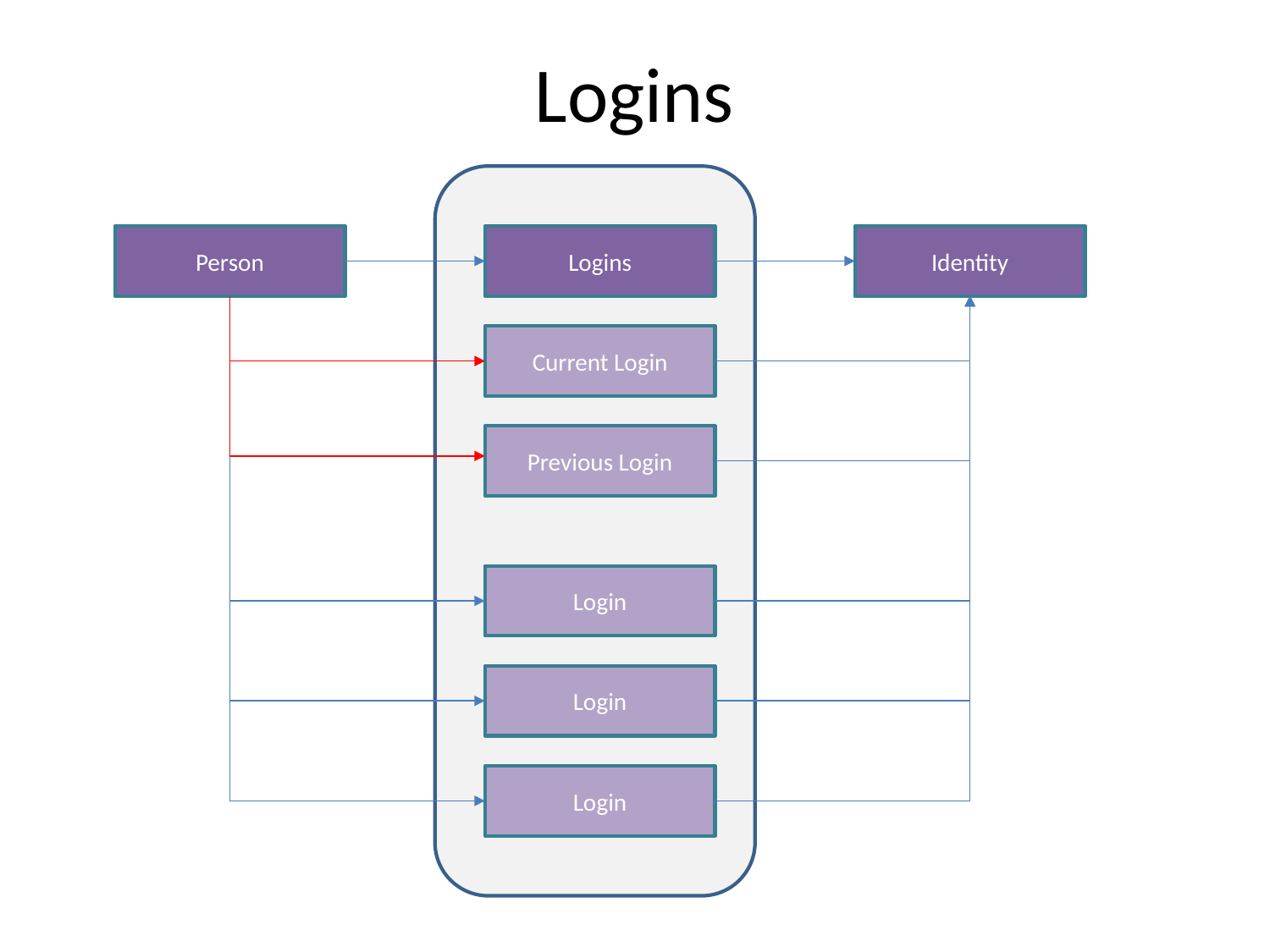

Logins

Person
Logins
Identity
Current Login
Previous Login
Login
Login
Login